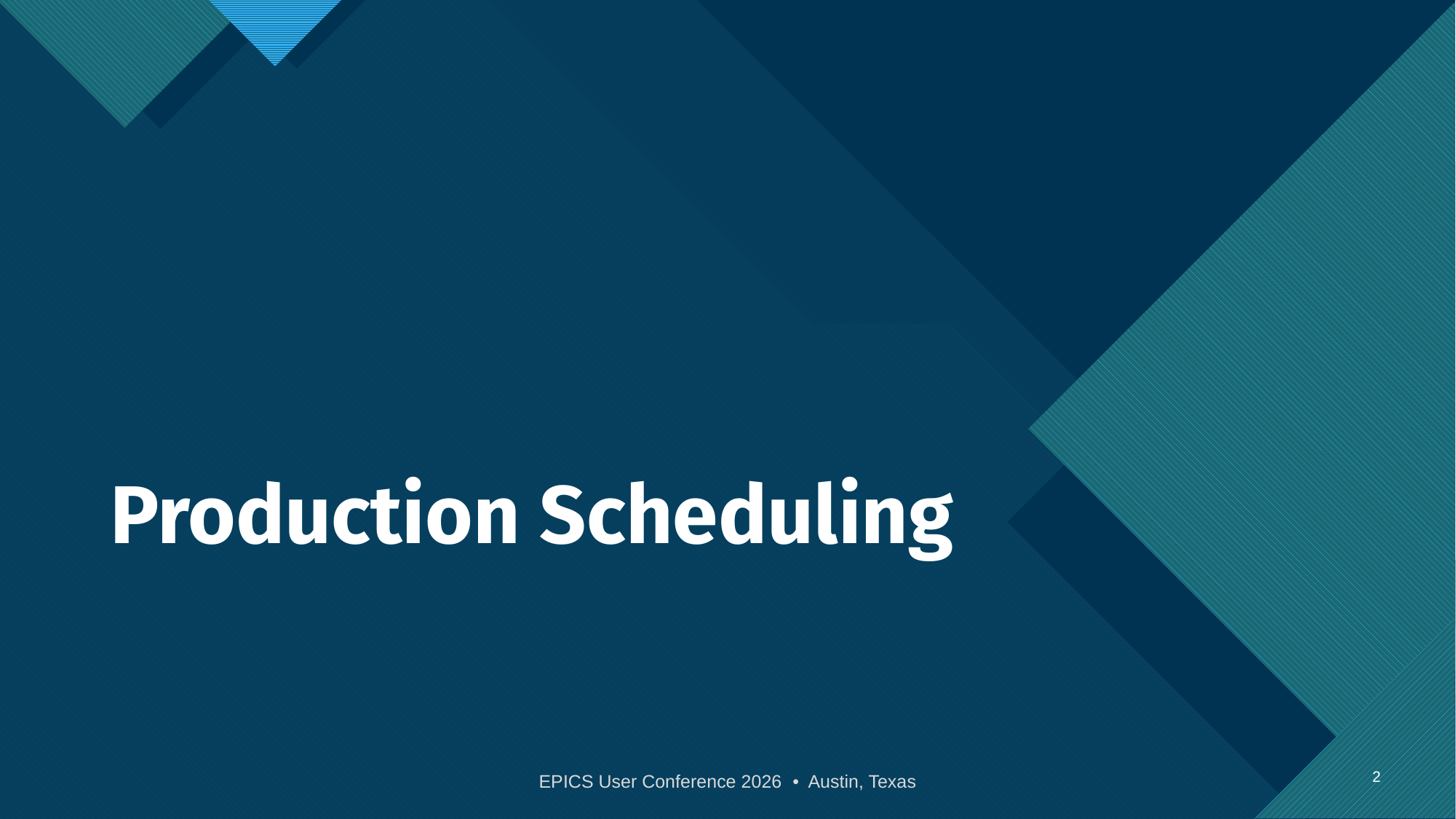

# Production Scheduling

2
EPICS User Conference 2026  •  Austin, Texas